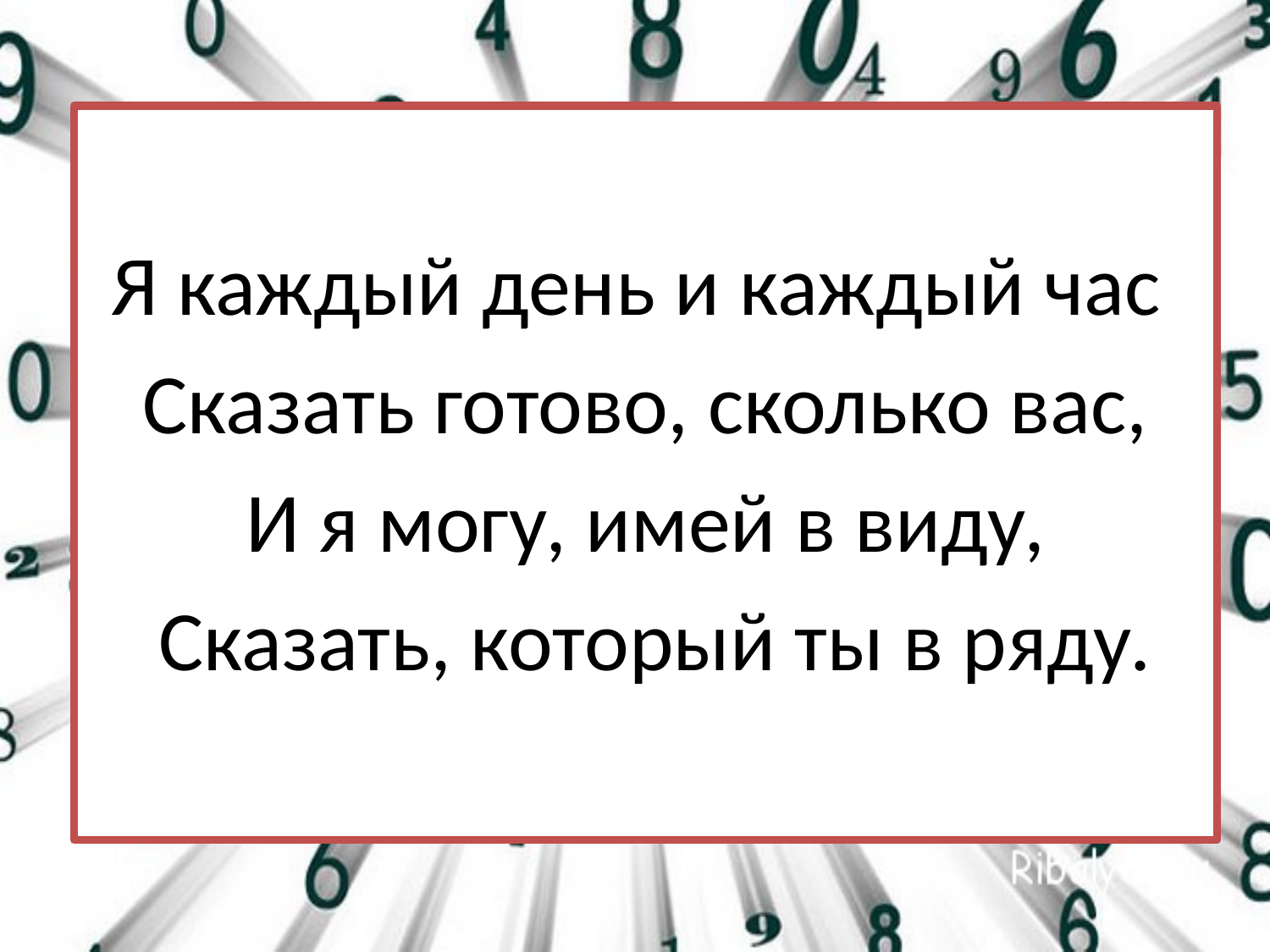

Я каждый день и каждый час
Сказать готово, сколько вас,
И я могу, имей в виду,
 Сказать, который ты в ряду.